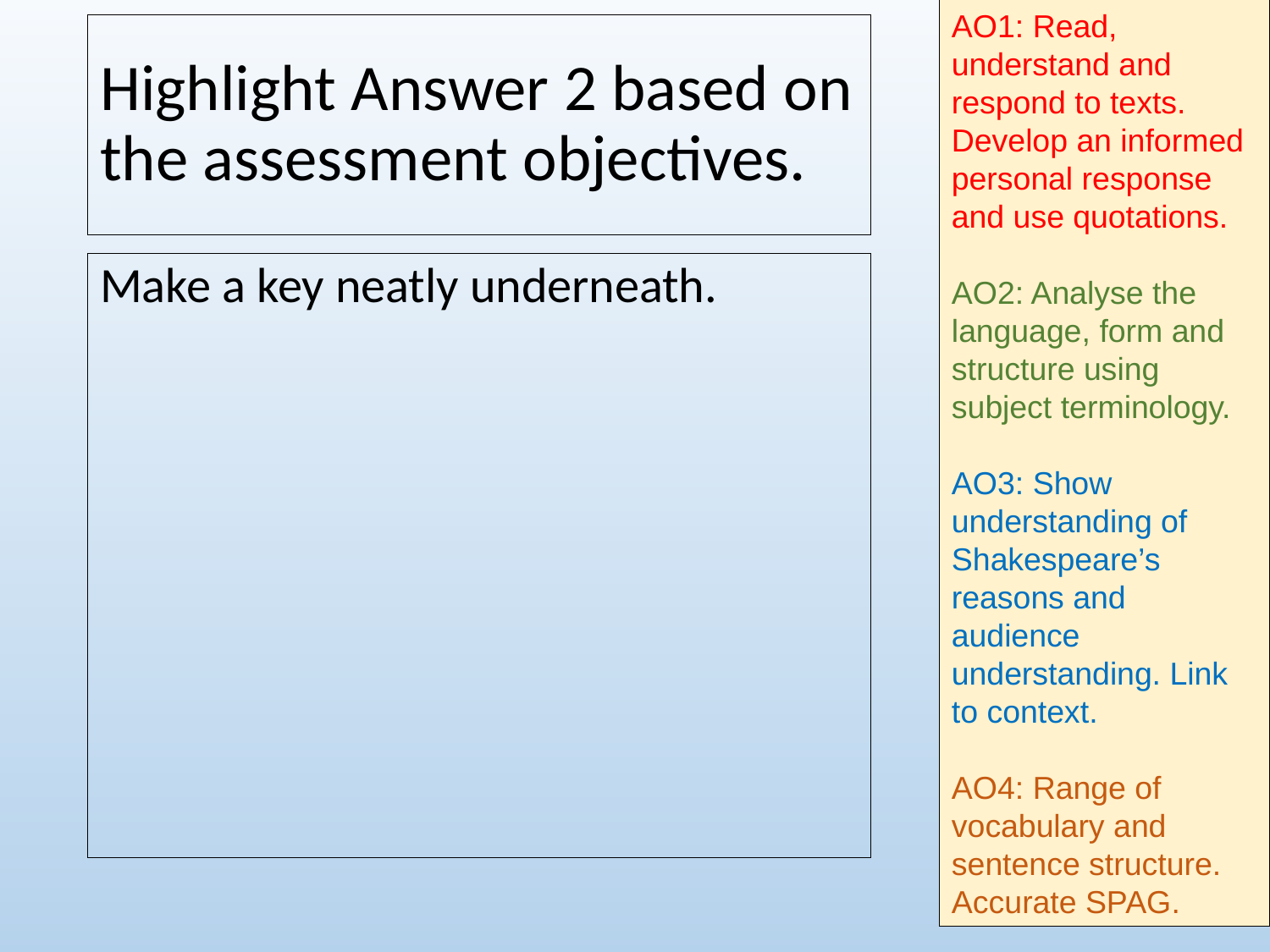

AO1: Read, understand and respond to texts. Develop an informed personal response and use quotations.

AO2: Analyse the language, form and structure using subject terminology.

AO3: Show understanding of Shakespeare’s reasons and audience understanding. Link to context.

AO4: Range of vocabulary and sentence structure. Accurate SPAG.
# Highlight Answer 2 based on the assessment objectives.
Make a key neatly underneath.